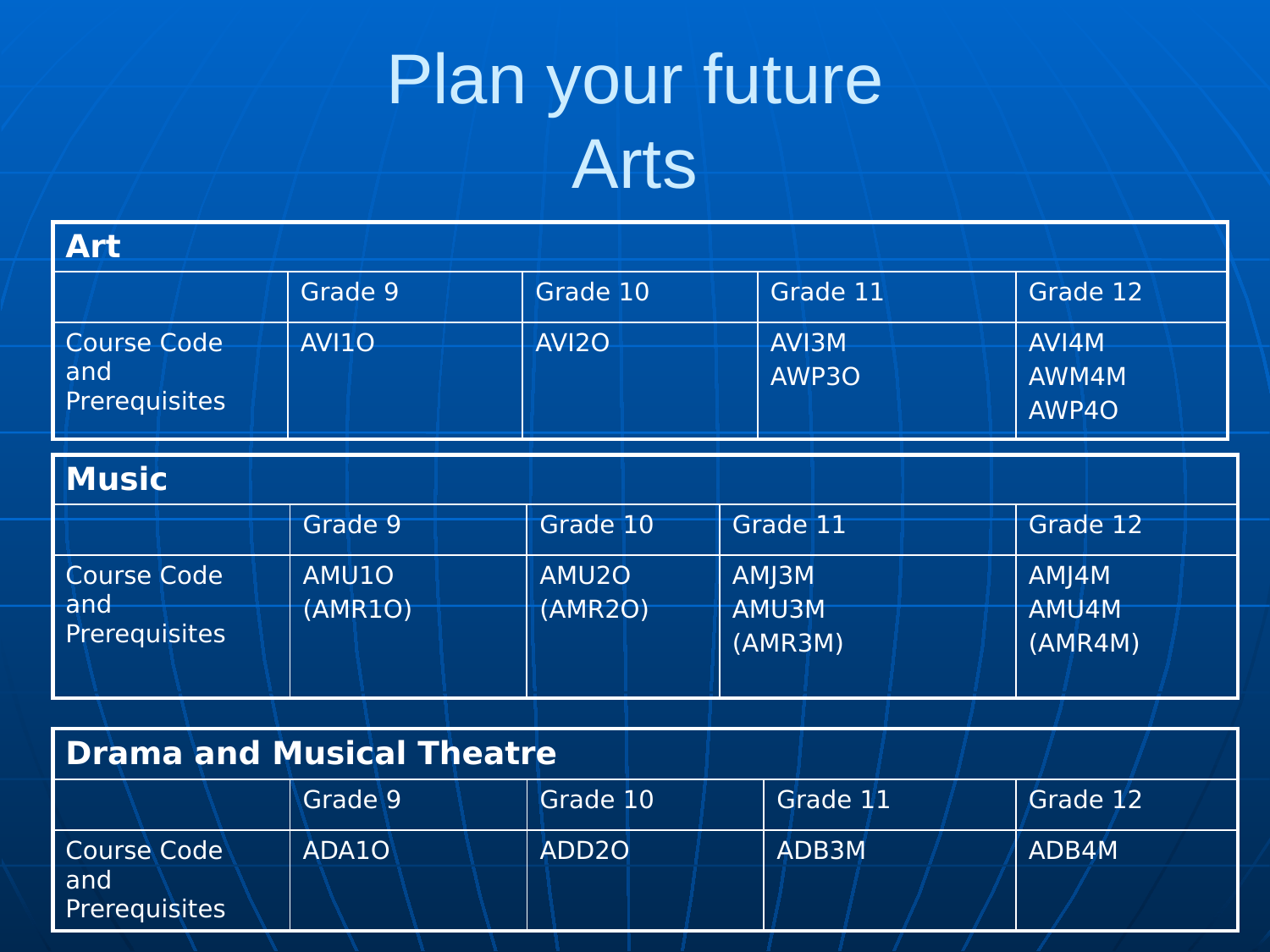

Plan your future
Arts
| Art |  |  |  |  |
| --- | --- | --- | --- | --- |
|  | Grade 9 | Grade 10 | Grade 11 | Grade 12 |
| Course Code and Prerequisites | AVI1O | AVI2O | AVI3M AWP3O | AVI4M AWM4M AWP4O |
| Music |  |  |  |  |
| --- | --- | --- | --- | --- |
|  | Grade 9 | Grade 10 | Grade 11 | Grade 12 |
| Course Code and Prerequisites | AMU1O (AMR1O) | AMU2O (AMR2O) | AMJ3M AMU3M (AMR3M) | AMJ4M AMU4M (AMR4M) |
| Drama and Musical Theatre |  |  |  |  |
| --- | --- | --- | --- | --- |
|  | Grade 9 | Grade 10 | Grade 11 | Grade 12 |
| Course Code and Prerequisites | ADA1O | ADD2O | ADB3M | ADB4M |